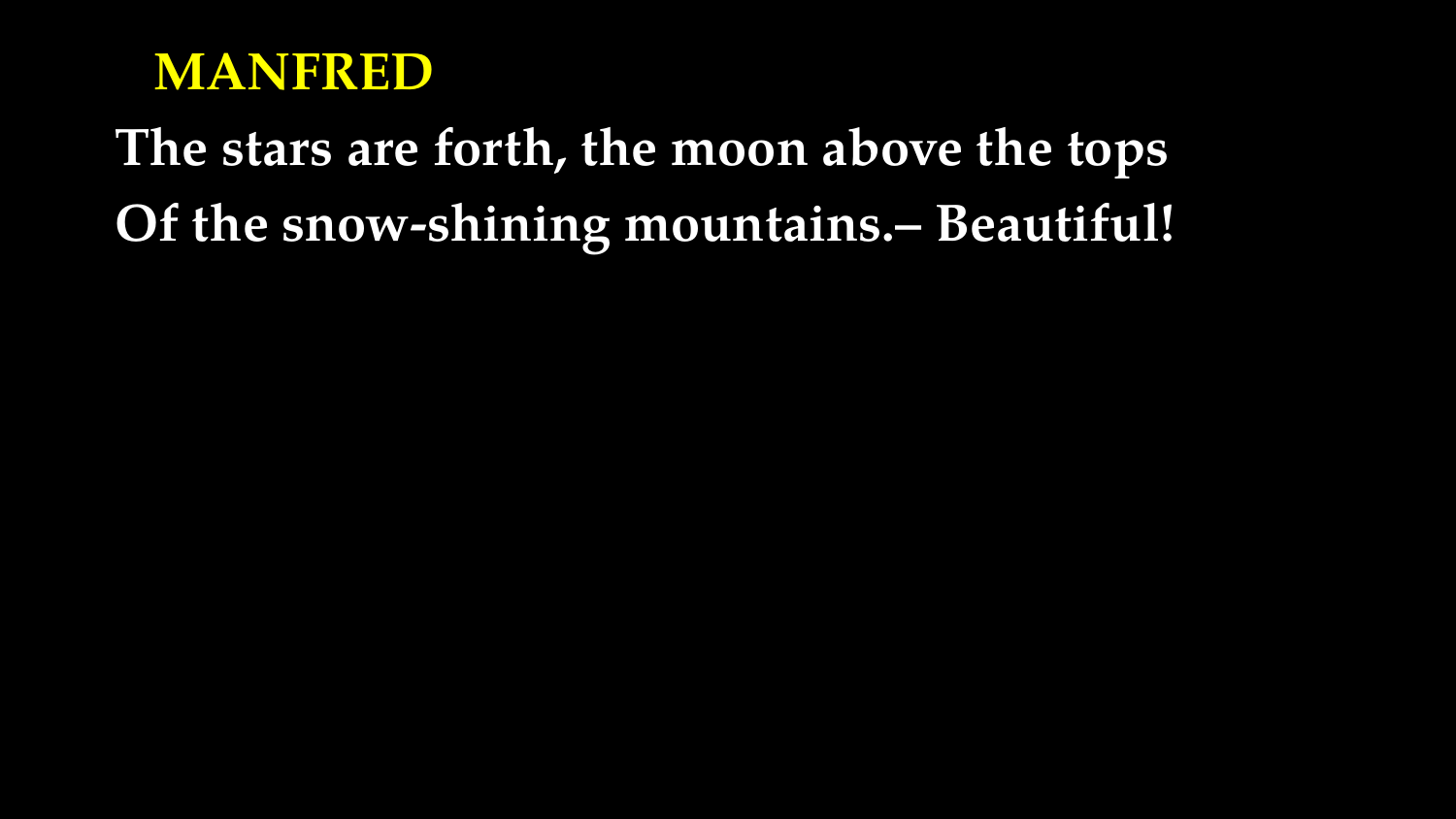

# Manfred The stars are forth, the moon above the tops Of the snow-shining mountains.– Beautiful!